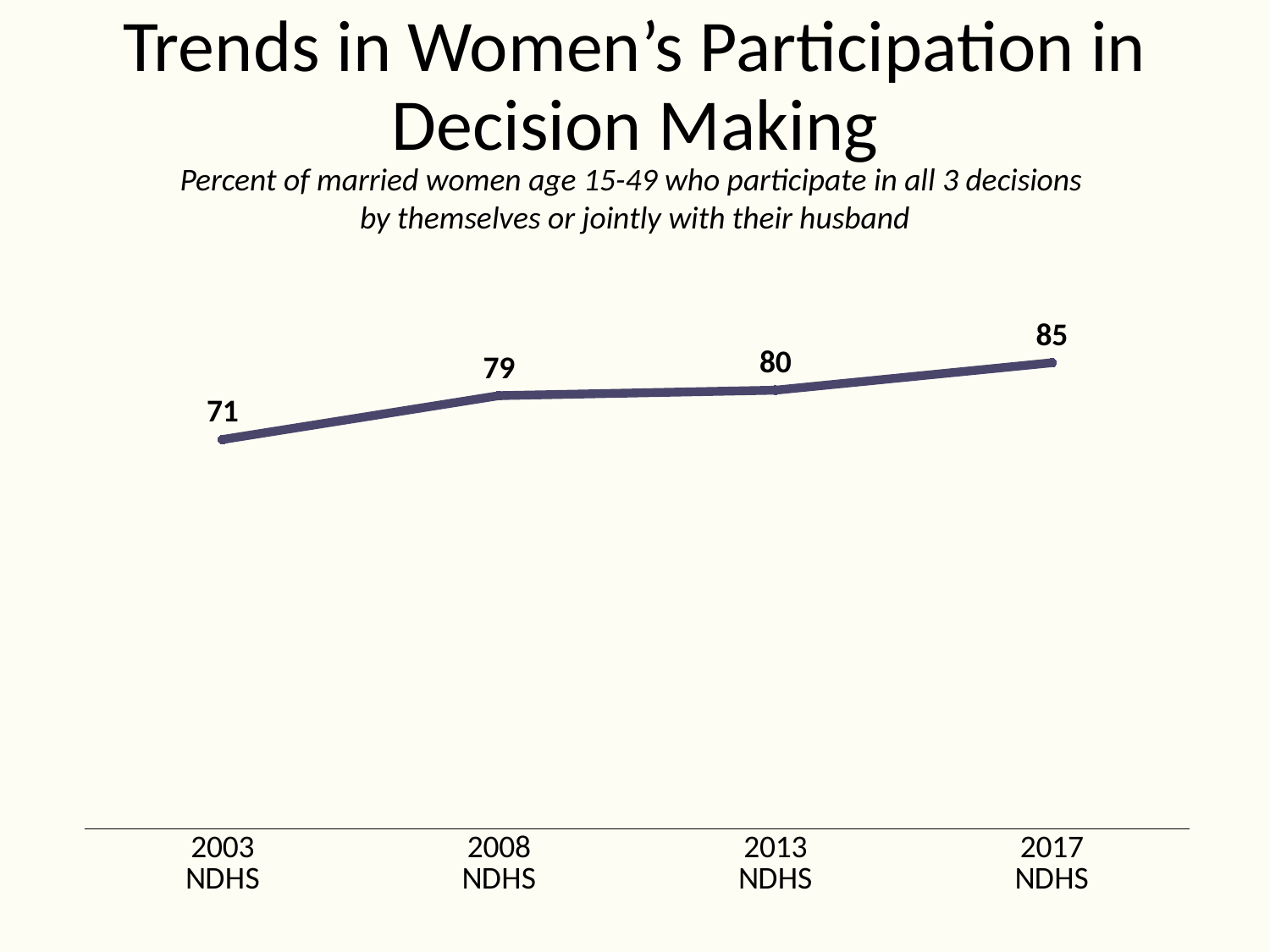

# Trends in Women’s Participation in Decision Making
Percent of married women age 15-49 who participate in all 3 decisions
by themselves or jointly with their husband

### Chart

| Category | All 3 decisions |
|---|---|
| 2003
NDHS | 71.0 |
| 2008
NDHS | 79.0 |
| 2013
NDHS | 80.0 |
| 2017
NDHS | 85.0 |